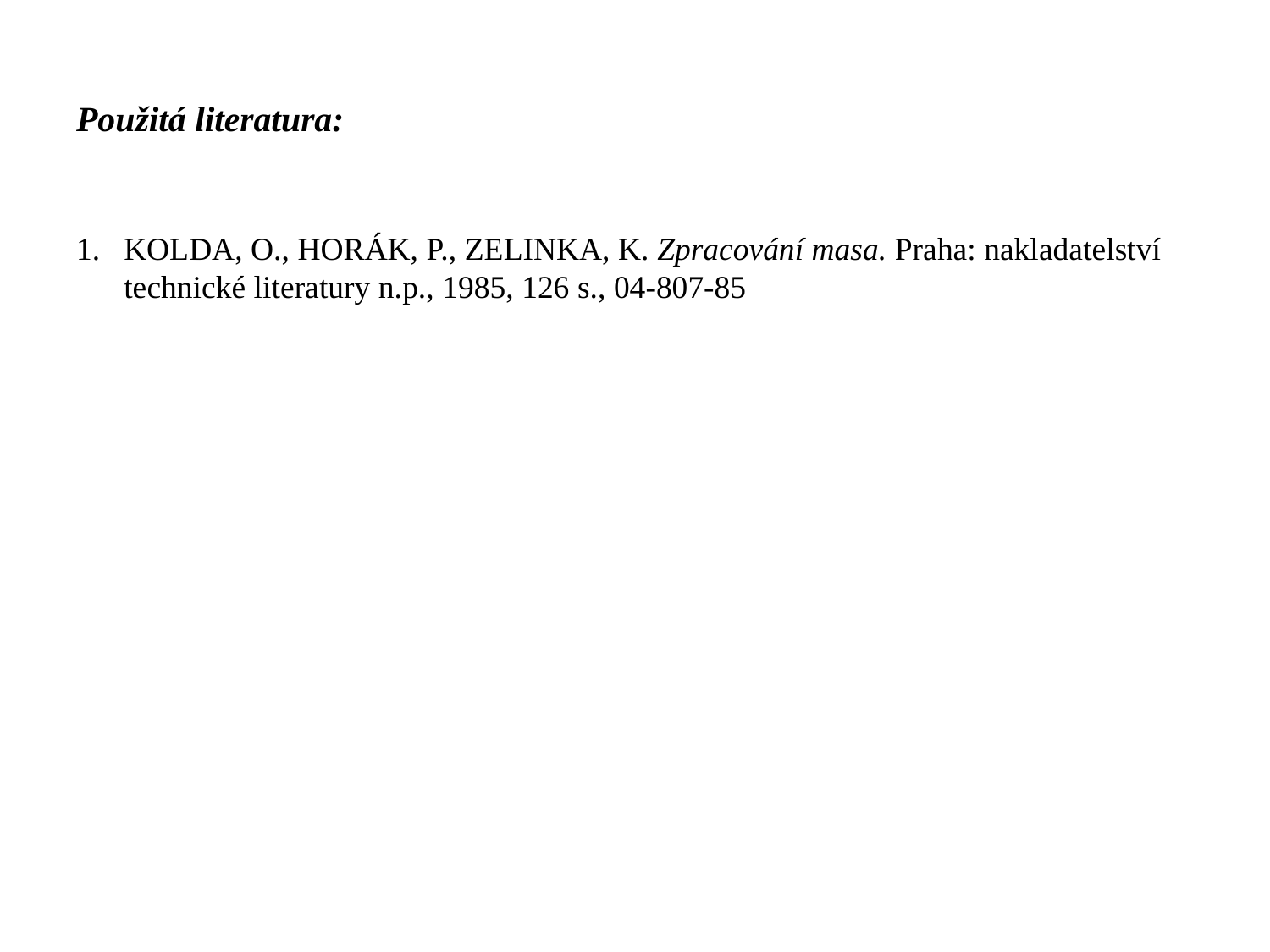

# Použitá literatura:
KOLDA, O., HORÁK, P., ZELINKA, K. Zpracování masa. Praha: nakladatelství technické literatury n.p., 1985, 126 s., 04-807-85